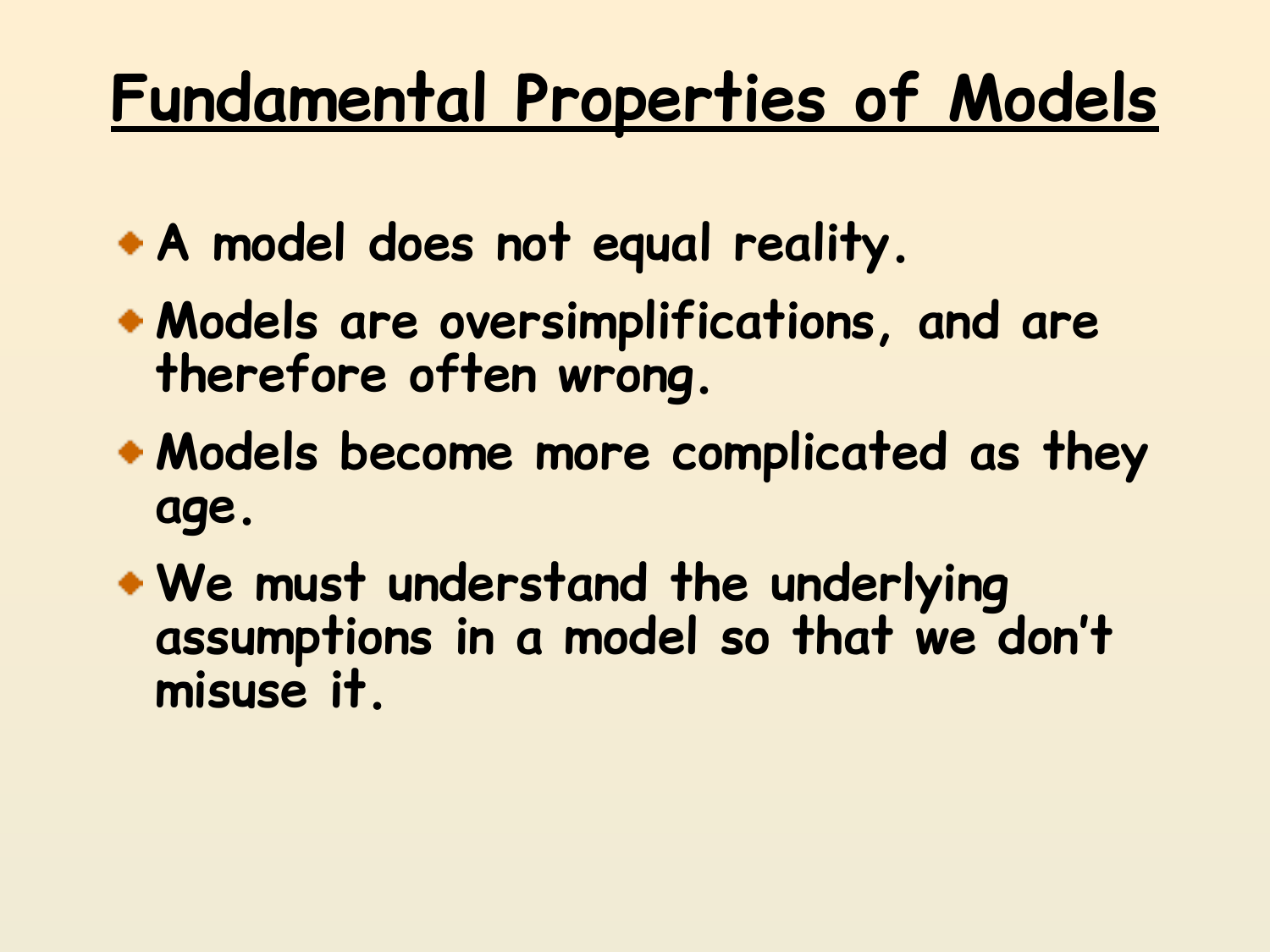

# Fundamental Properties of Models
A model does not equal reality.
Models are oversimplifications, and are therefore often wrong.
Models become more complicated as they age.
We must understand the underlying assumptions in a model so that we don’t misuse it.